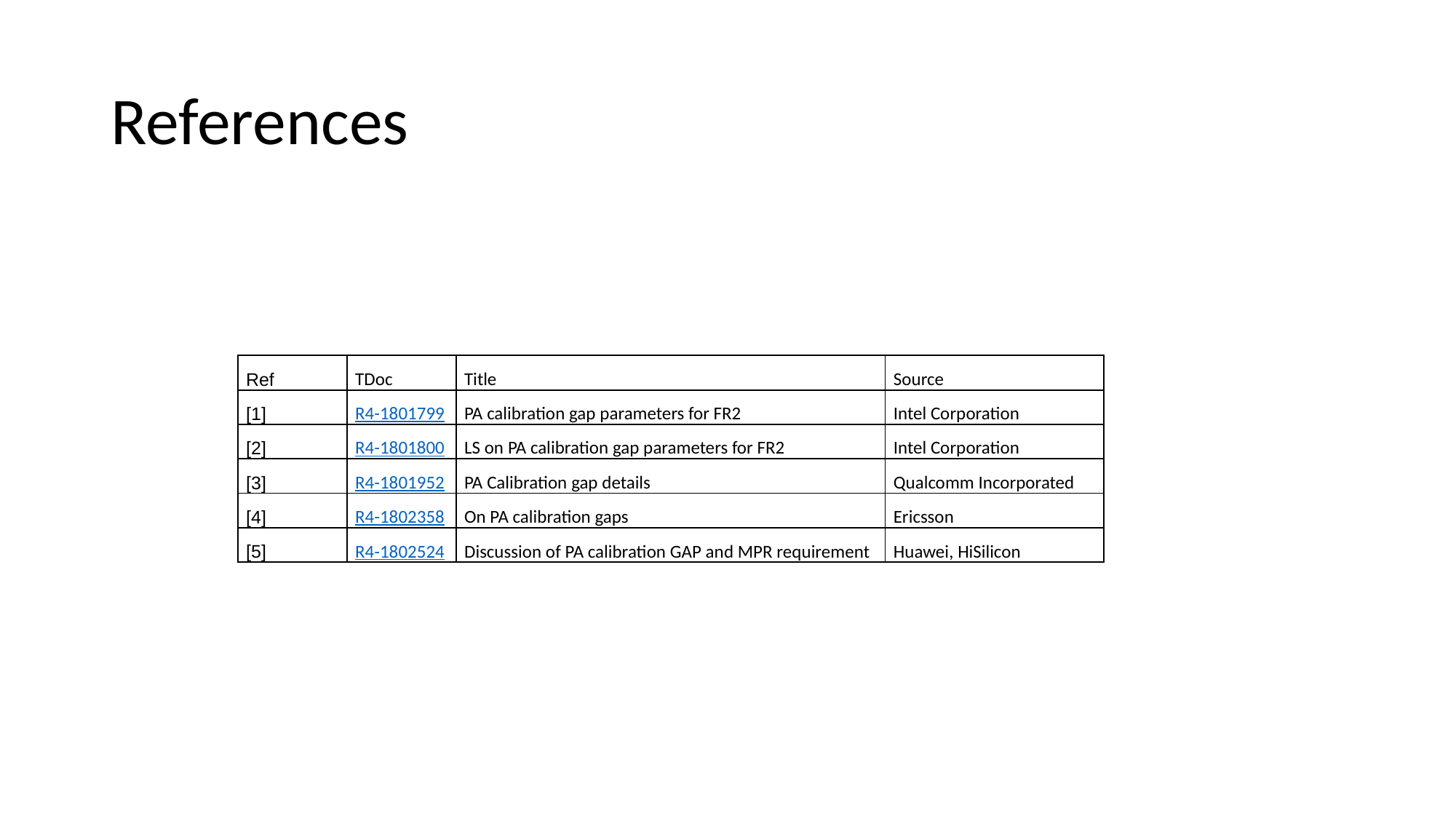

# References
| Ref | TDoc | Title | Source |
| --- | --- | --- | --- |
| [1] | R4-1801799 | PA calibration gap parameters for FR2 | Intel Corporation |
| [2] | R4-1801800 | LS on PA calibration gap parameters for FR2 | Intel Corporation |
| [3] | R4-1801952 | PA Calibration gap details | Qualcomm Incorporated |
| [4] | R4-1802358 | On PA calibration gaps | Ericsson |
| [5] | R4-1802524 | Discussion of PA calibration GAP and MPR requirement | Huawei, HiSilicon |